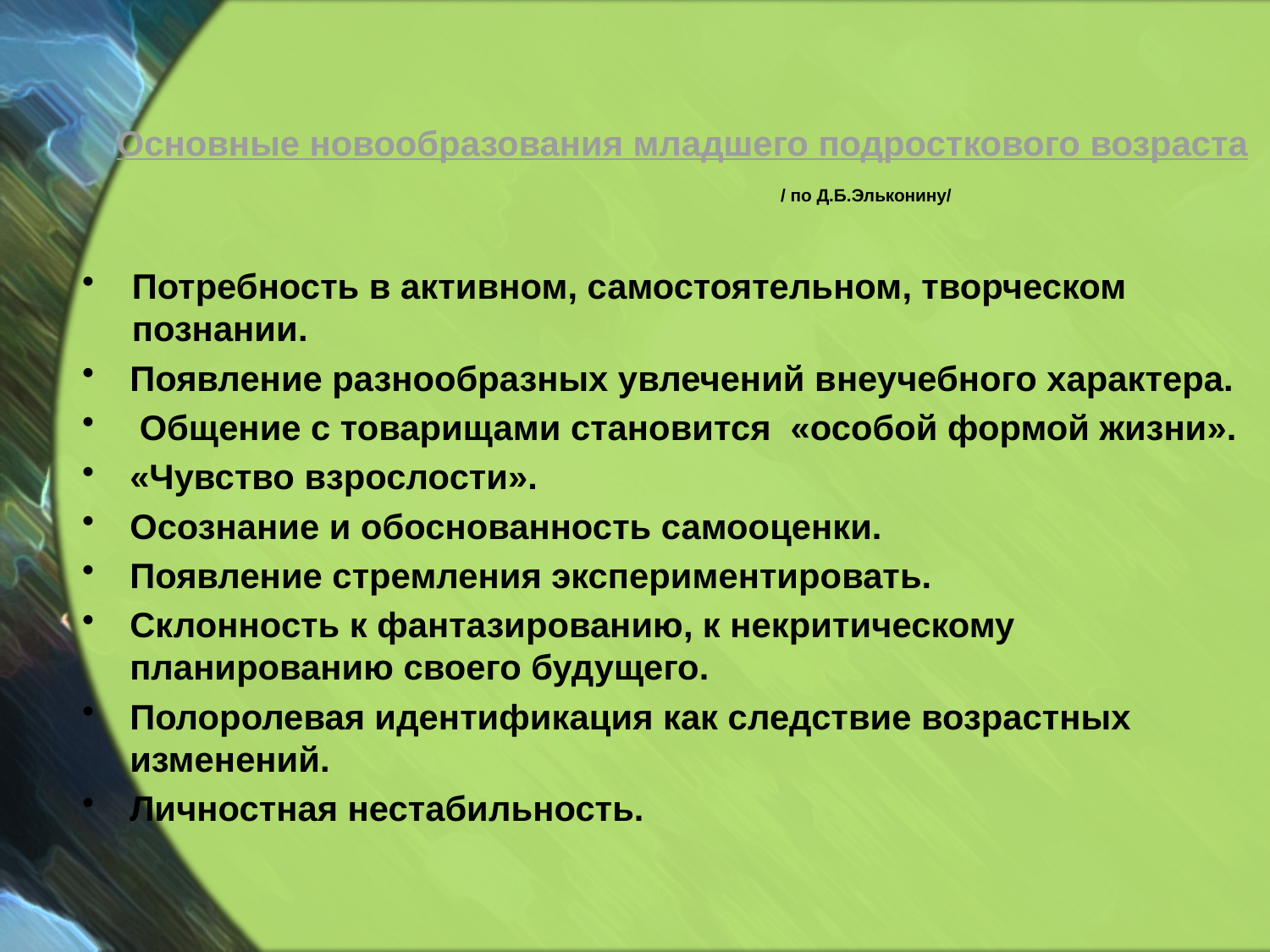

# Основные новообразования младшего подросткового возраста / по Д.Б.Эльконину/
Потребность в активном, самостоятельном, творческом познании.
Появление разнообразных увлечений внеучебного характера.
 Общение с товарищами становится  «особой формой жизни».
«Чувство взрослости».
Осознание и обоснованность самооценки.
Появление стремления экспериментировать.
Склонность к фантазированию, к некритическому планированию своего будущего.
Полоролевая идентификация как следствие возрастных изменений.
Личностная нестабильность.